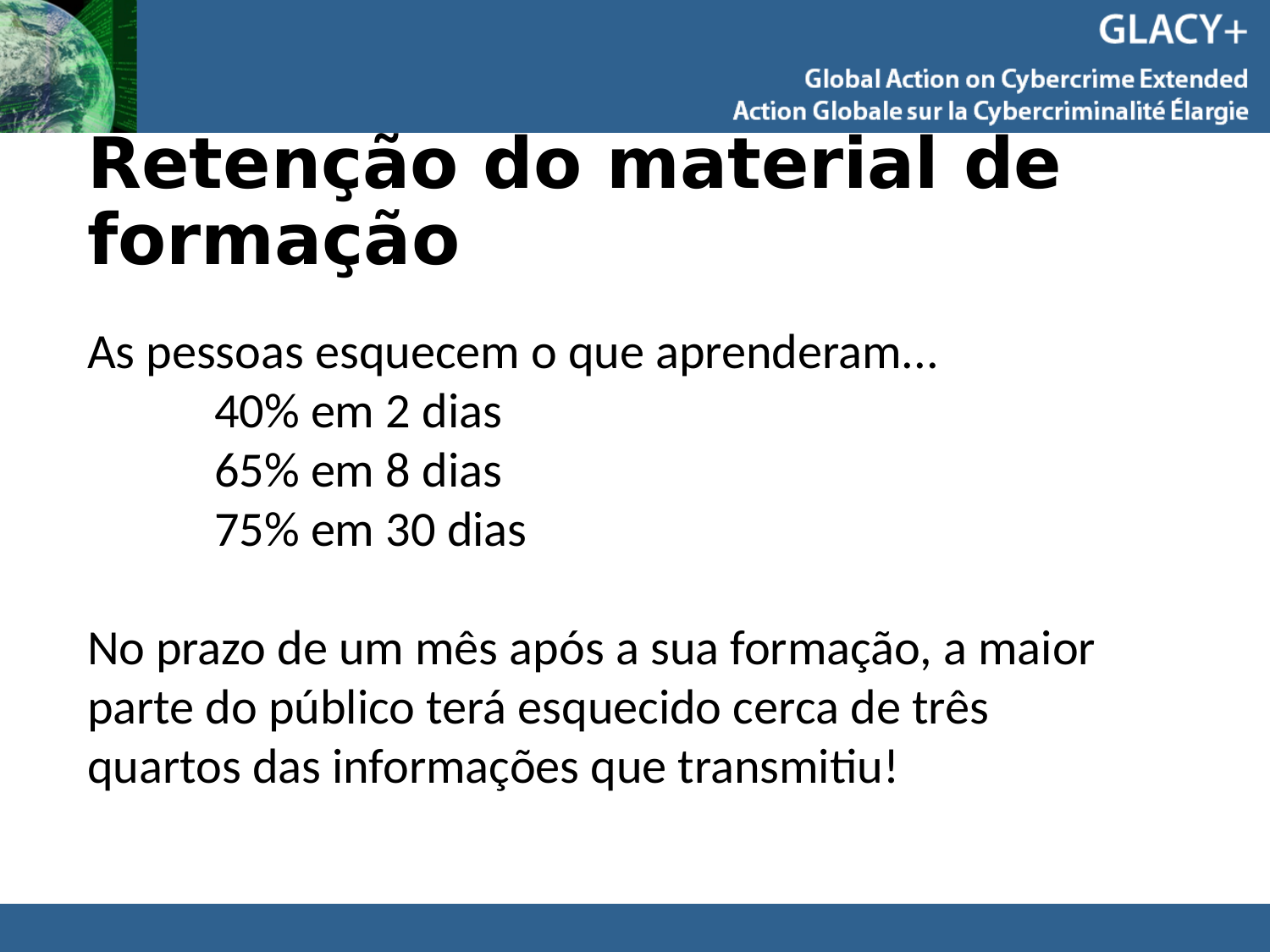

# Retenção do material de formação
As pessoas esquecem o que aprenderam...
40% em 2 dias
65% em 8 dias
75% em 30 dias

No prazo de um mês após a sua formação, a maior parte do público terá esquecido cerca de três quartos das informações que transmitiu!